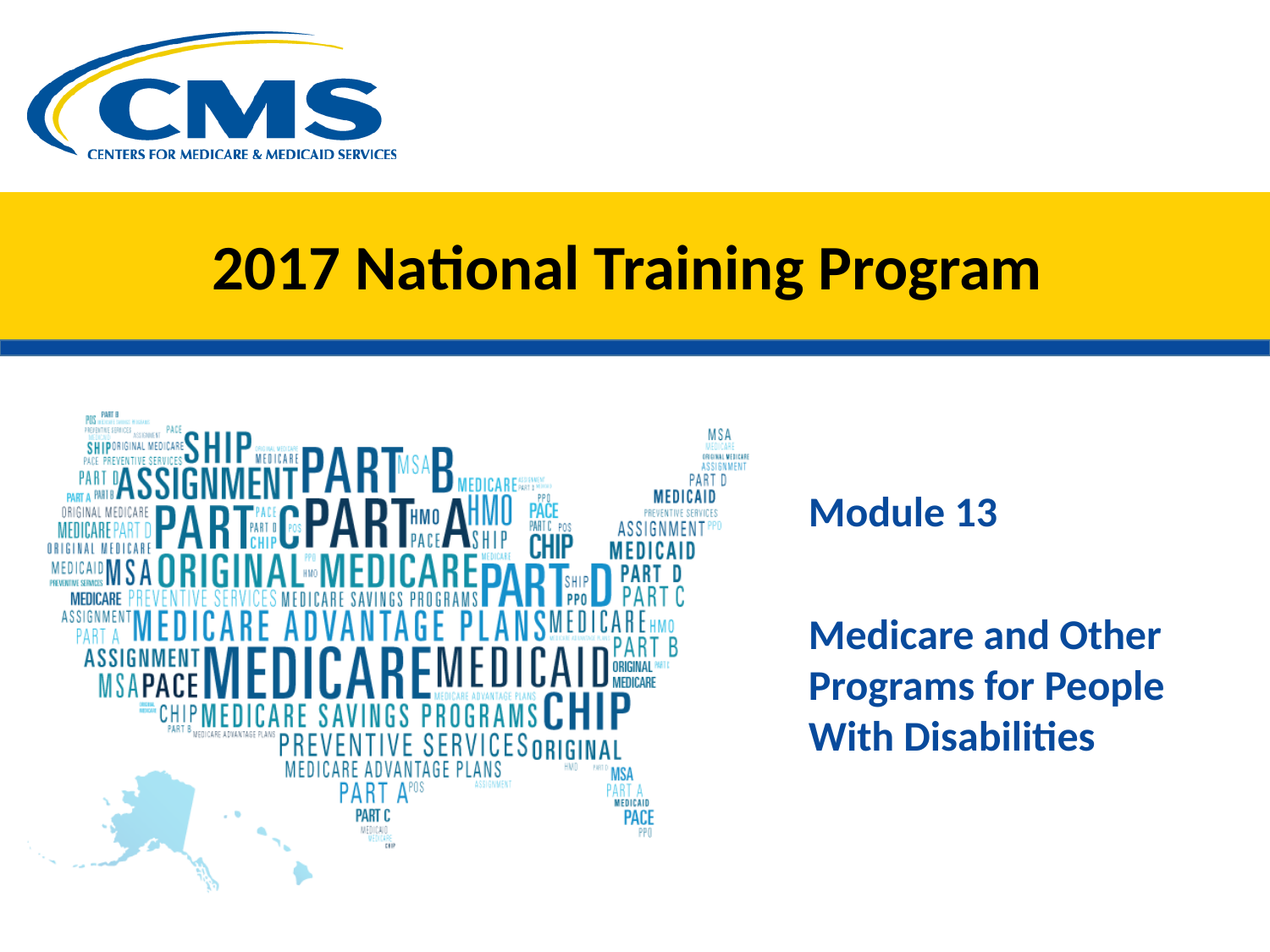

#
2017 National Training Program

Module 13

Medicare and Other Programs for People With Disabilities